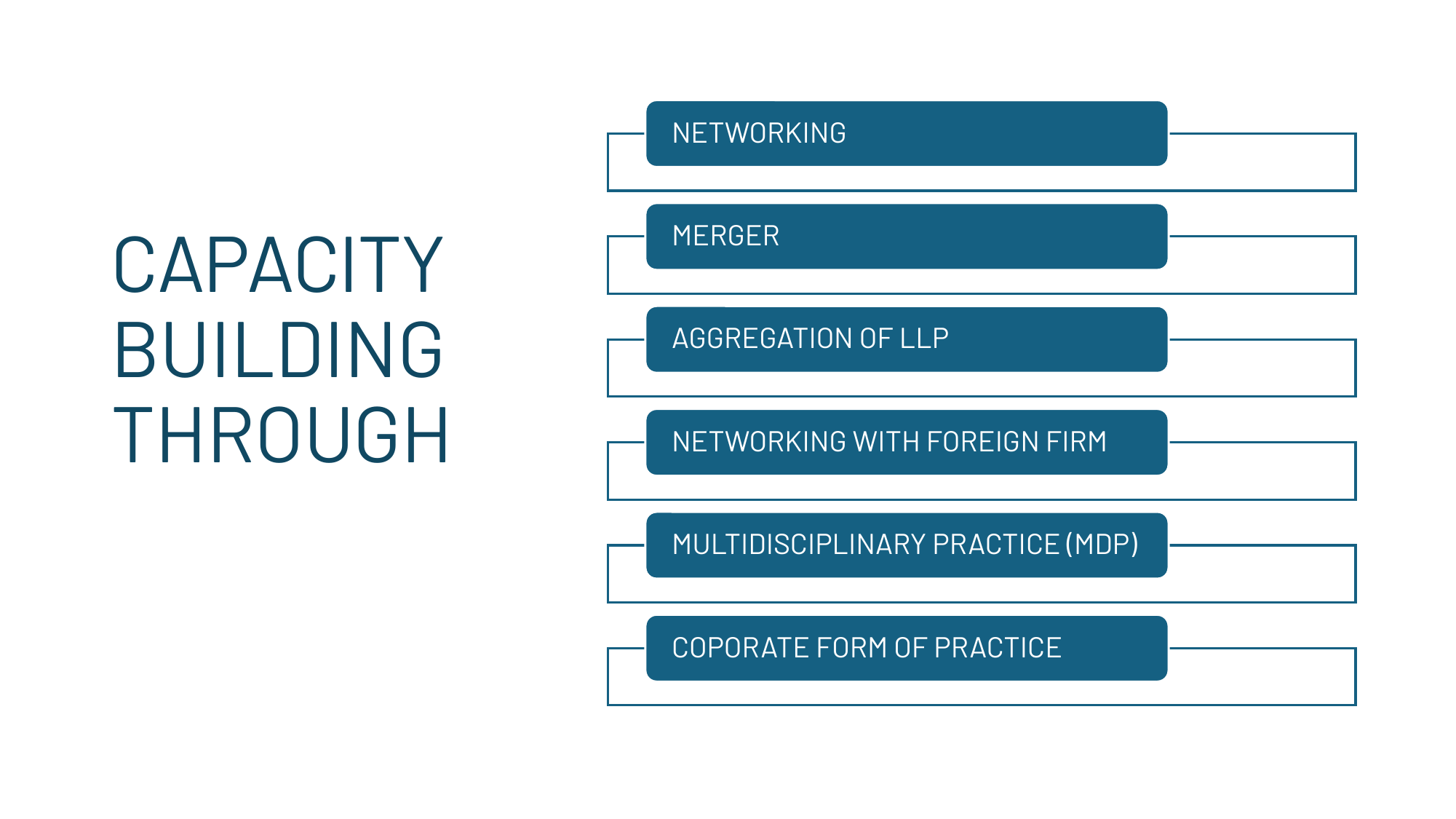

# CAPACITY BUILDING THROUGH
NETWORKING
MERGER
AGGREGATION OF LLP
NETWORKING WITH FOREIGN FIRM
MULTIDISCIPLINARY PRACTICE (MDP)
COPORATE FORM OF PRACTICE